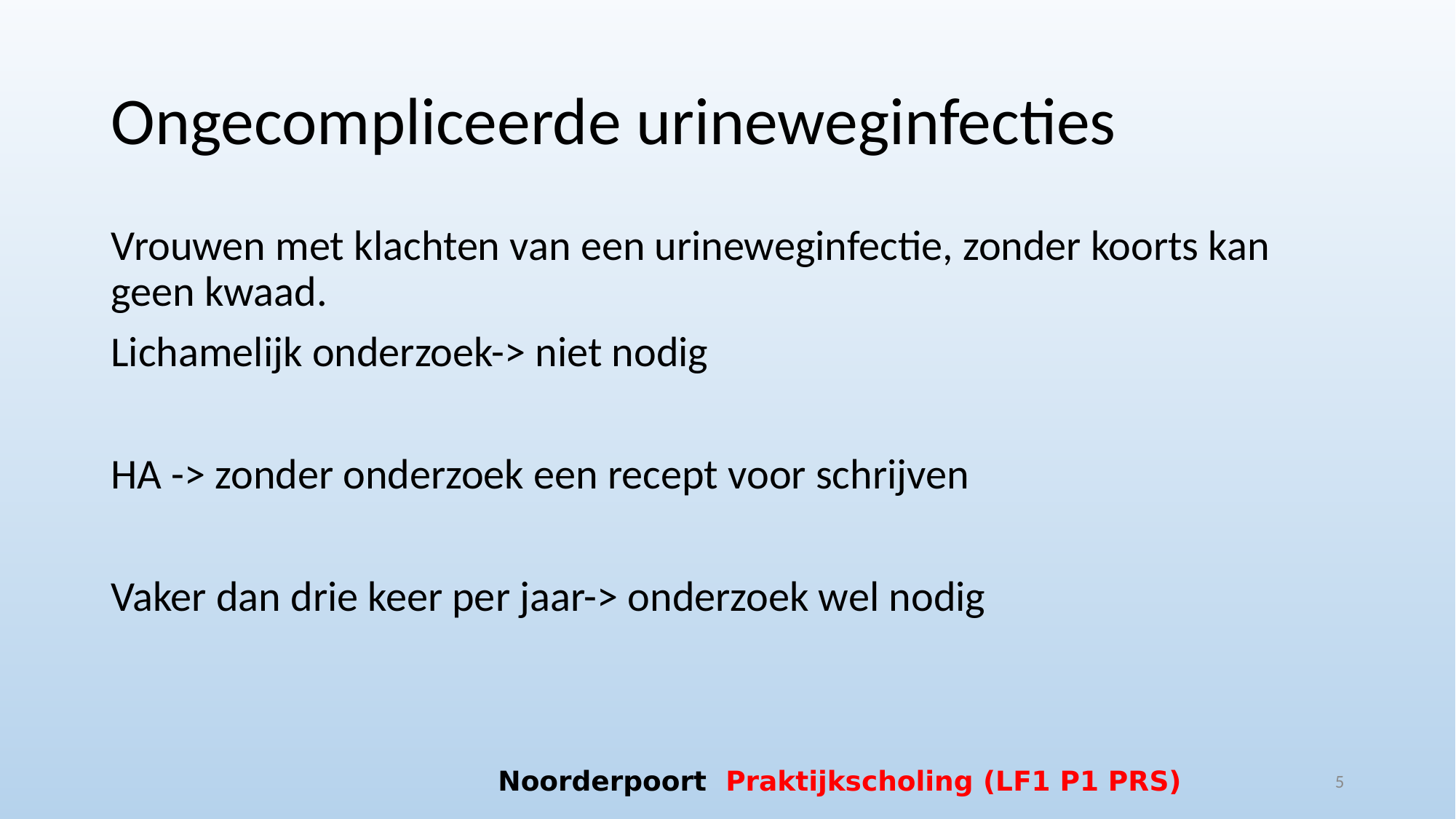

# Ongecompliceerde urineweginfecties
Vrouwen met klachten van een urineweginfectie, zonder koorts kan geen kwaad.
Lichamelijk onderzoek-> niet nodig

HA -> zonder onderzoek een recept voor schrijven

Vaker dan drie keer per jaar-> onderzoek wel nodig
Noorderpoort  Praktijkscholing (LF1 P1 PRS)
5